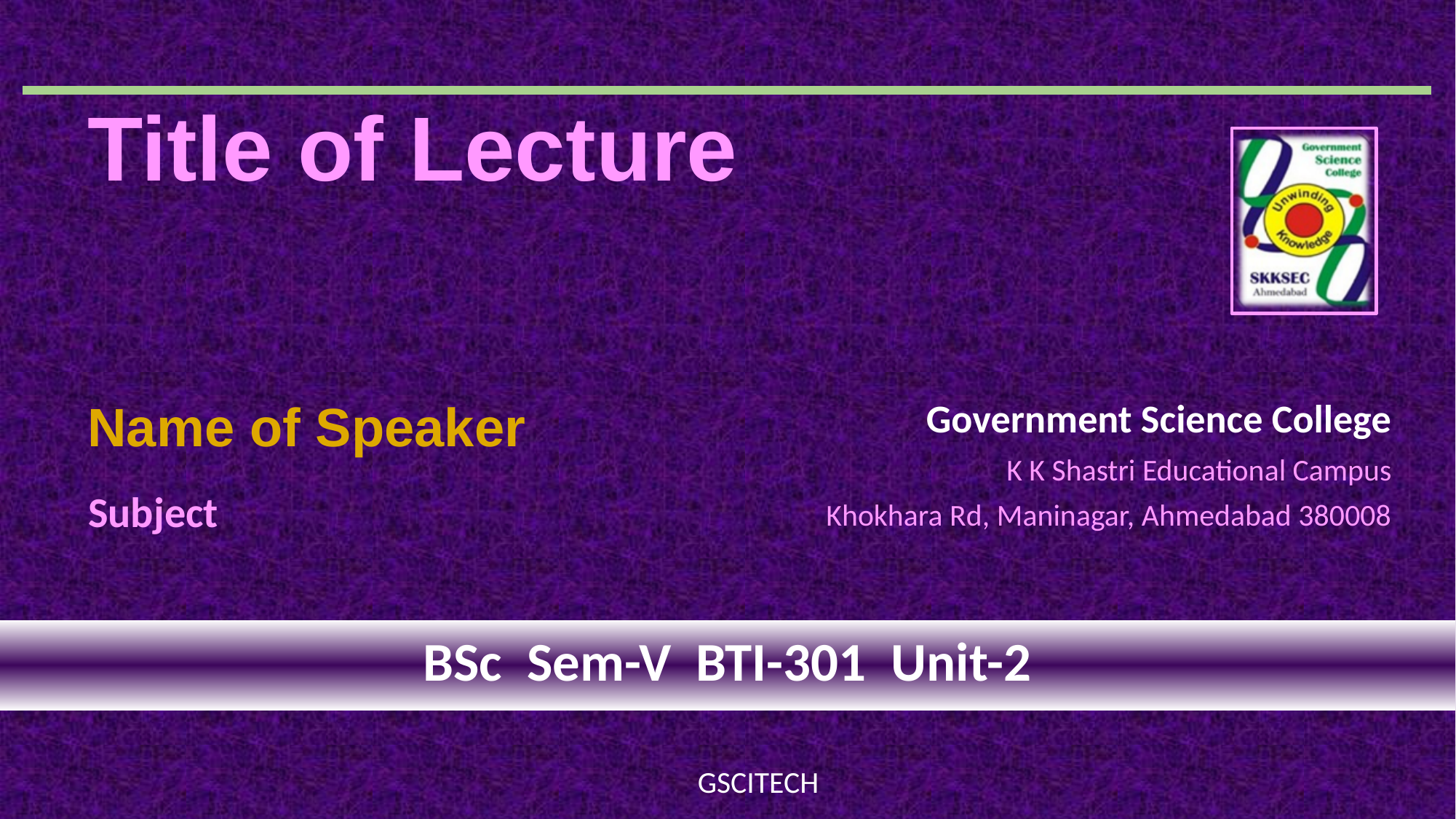

# Title of Lecture
Name of Speaker
Subject
BSc  Sem-V  BTI-301  Unit-2